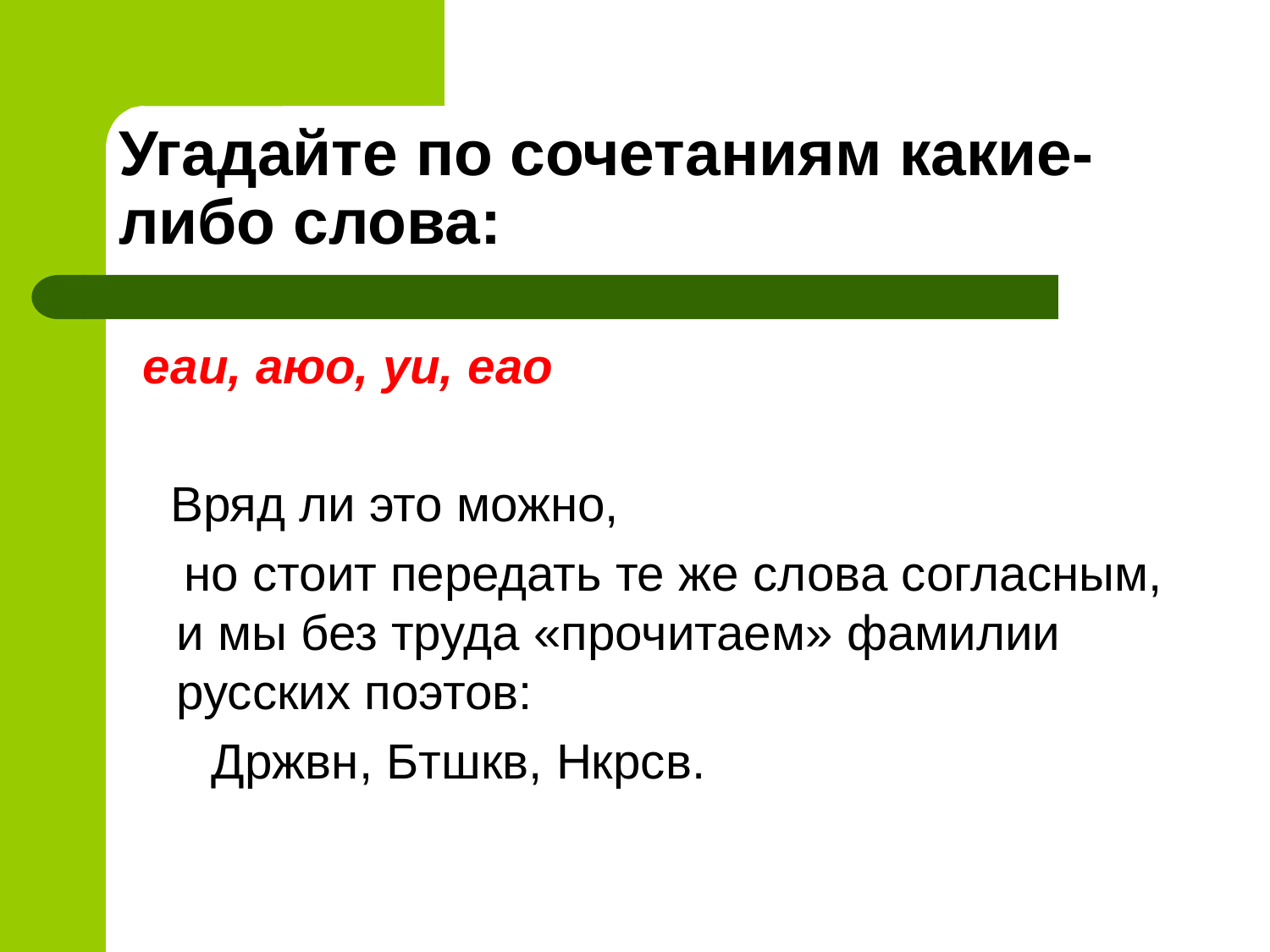

# Угадайте по сочетаниям какие-либо слова:
 еаи, аюо, уи, еао

   Вряд ли это можно,
    но стоит передать те же слова согласным, и мы без труда «прочитаем» фамилии русских поэтов:
      Држвн, Бтшкв, Нкрсв.